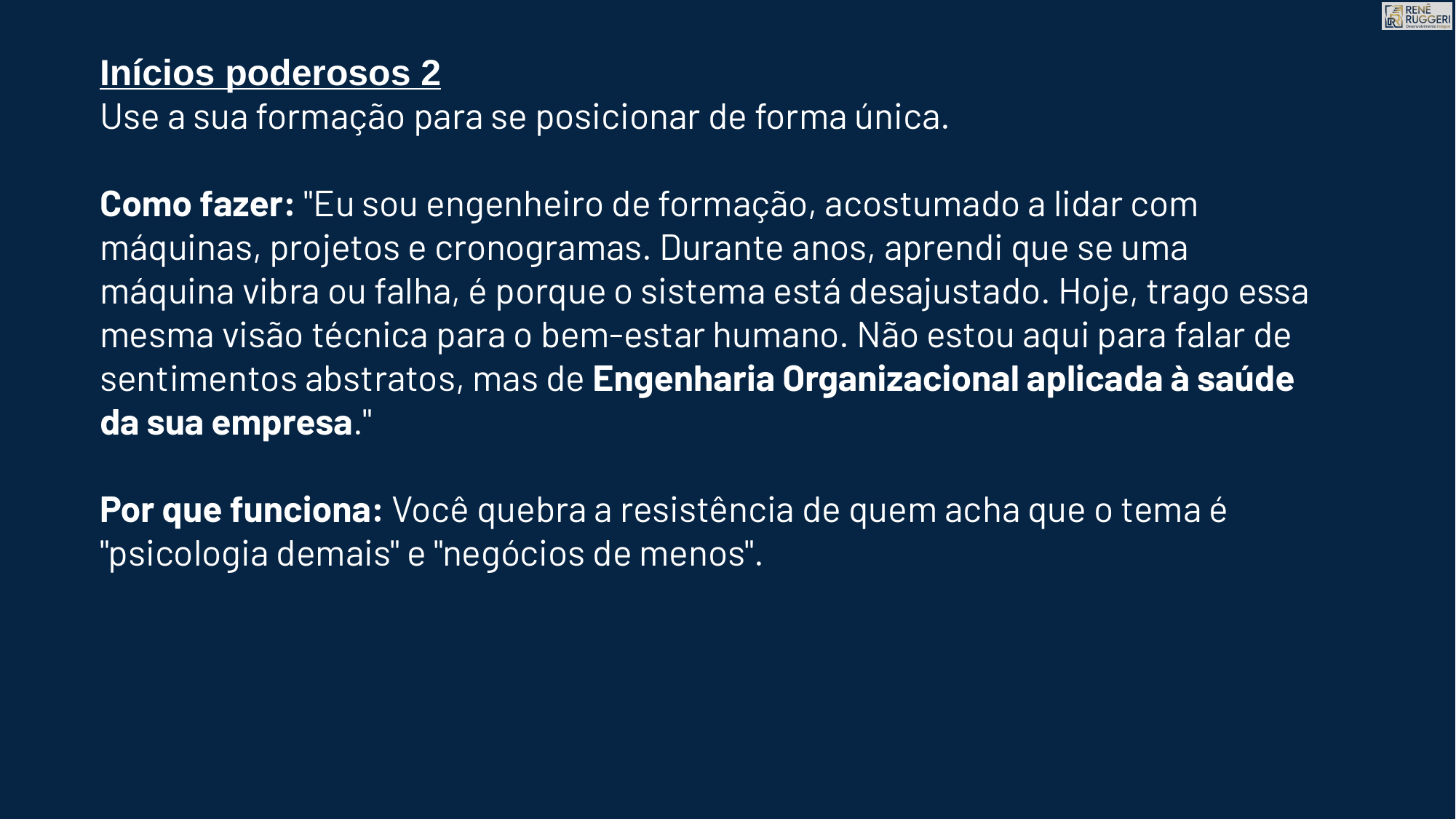

Inícios poderosos 2
Use a sua formação para se posicionar de forma única.

Como fazer: "Eu sou engenheiro de formação, acostumado a lidar com máquinas, projetos e cronogramas. Durante anos, aprendi que se uma máquina vibra ou falha, é porque o sistema está desajustado. Hoje, trago essa mesma visão técnica para o bem-estar humano. Não estou aqui para falar de sentimentos abstratos, mas de Engenharia Organizacional aplicada à saúde da sua empresa."

Por que funciona: Você quebra a resistência de quem acha que o tema é "psicologia demais" e "negócios de menos".